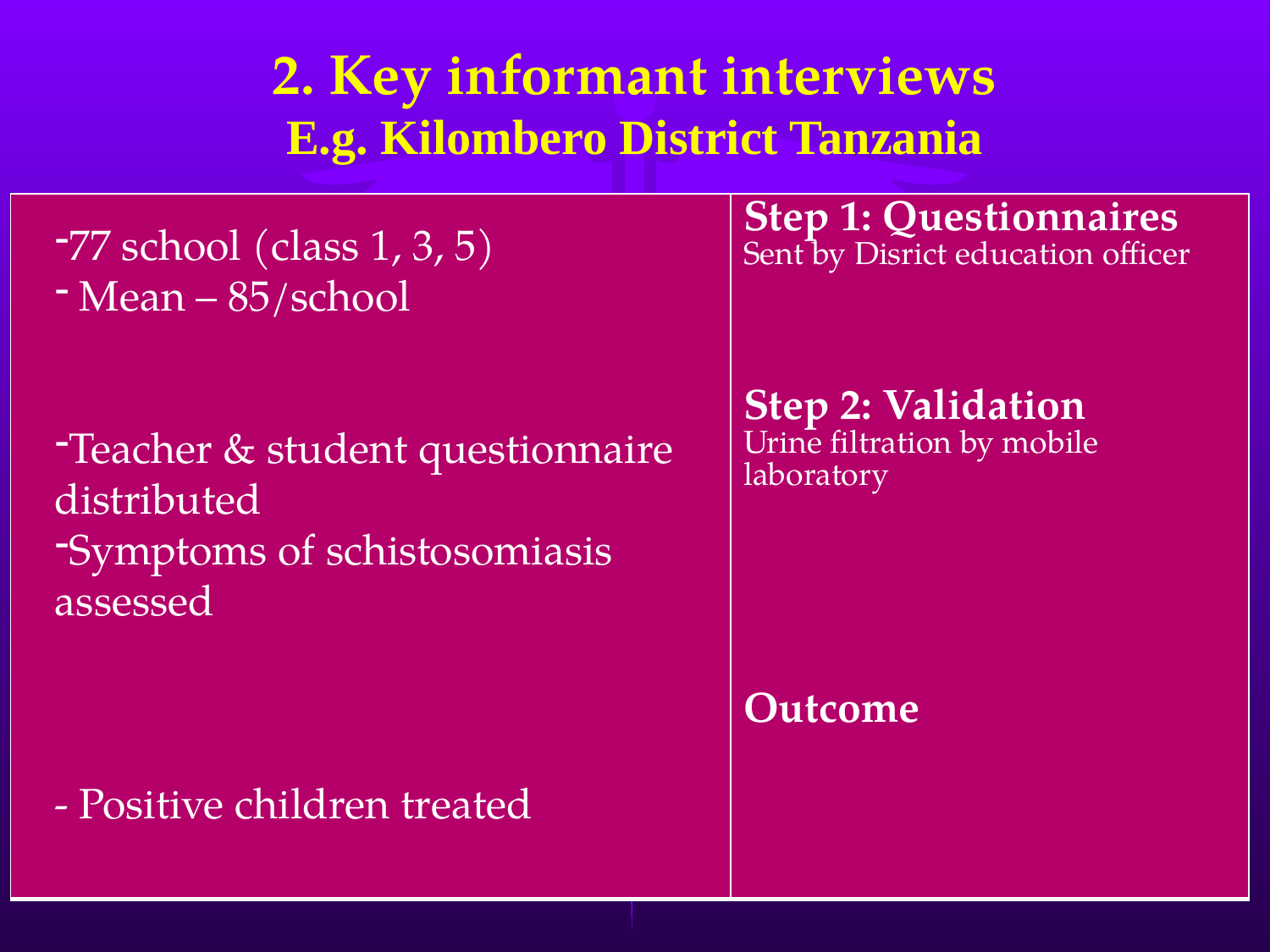

# 2. Key informant interviews E.g. Kilombero District Tanzania
|  | Step 1: Questionnaires Sent by Disrict education officer Step 2: Validation Urine filtration by mobile laboratory Outcome |
| --- | --- |
77 school (class 1, 3, 5)
 Mean – 85/school

Teacher & student questionnaire distributed
Symptoms of schistosomiasis assessed

- Positive children treated